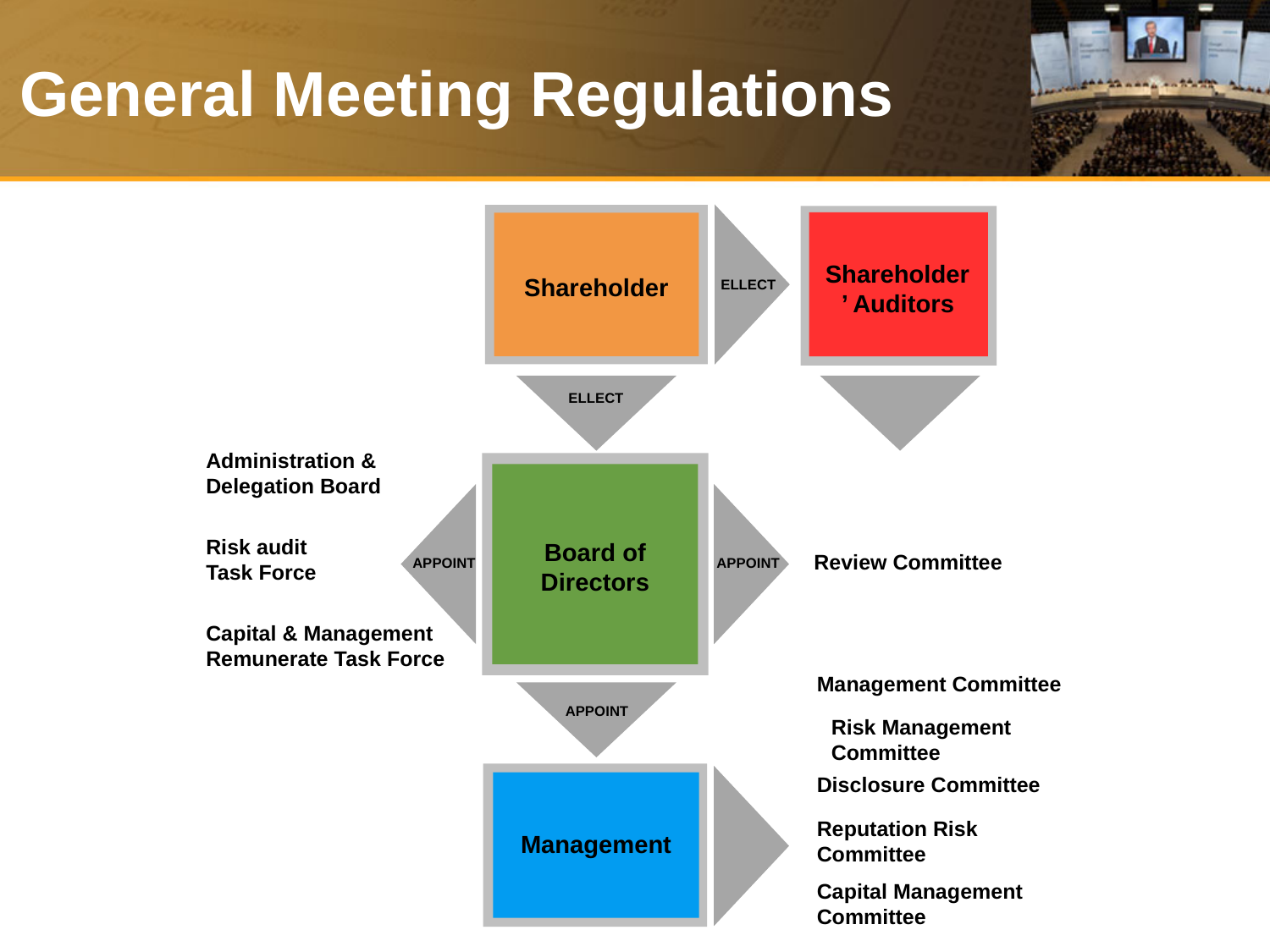

General Meeting Regulations

Shareholder’ Auditors
Shareholder
ELLECT
ELLECT
Board of Directors
APPOINT
APPOINT
APPOINT
Management
Administration & Delegation Board
Risk audit
Task Force
Capital & Management Remunerate Task Force
Review Committee
Management Committee
Risk Management
Committee
Disclosure Committee
Reputation Risk Committee
Capital Management
Committee